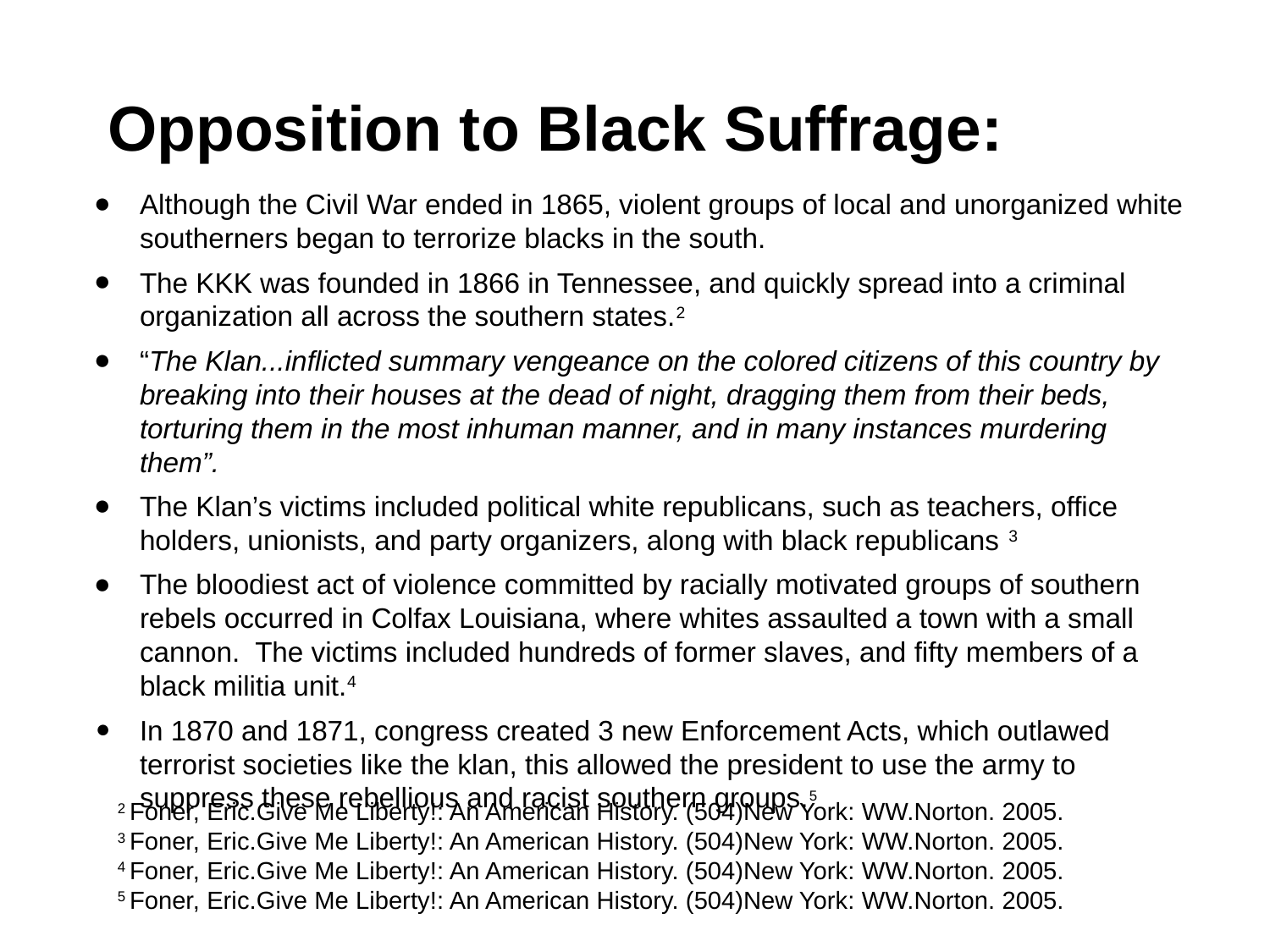

# Opposition to Black Suffrage:
Although the Civil War ended in 1865, violent groups of local and unorganized white southerners began to terrorize blacks in the south.
The KKK was founded in 1866 in Tennessee, and quickly spread into a criminal organization all across the southern states.2
“The Klan...inflicted summary vengeance on the colored citizens of this country by breaking into their houses at the dead of night, dragging them from their beds, torturing them in the most inhuman manner, and in many instances murdering them”.
The Klan’s victims included political white republicans, such as teachers, office holders, unionists, and party organizers, along with black republicans 3
The bloodiest act of violence committed by racially motivated groups of southern rebels occurred in Colfax Louisiana, where whites assaulted a town with a small cannon.  The victims included hundreds of former slaves, and fifty members of a black militia unit.4
In 1870 and 1871, congress created 3 new Enforcement Acts, which outlawed terrorist societies like the klan, this allowed the president to use the army to suppress these rebellious and racist southern groups.5

2 Foner, Eric.Give Me Liberty!: An American History. (504)New York: WW.Norton. 2005.
3 Foner, Eric.Give Me Liberty!: An American History. (504)New York: WW.Norton. 2005.
4 Foner, Eric.Give Me Liberty!: An American History. (504)New York: WW.Norton. 2005.
5 Foner, Eric.Give Me Liberty!: An American History. (504)New York: WW.Norton. 2005.